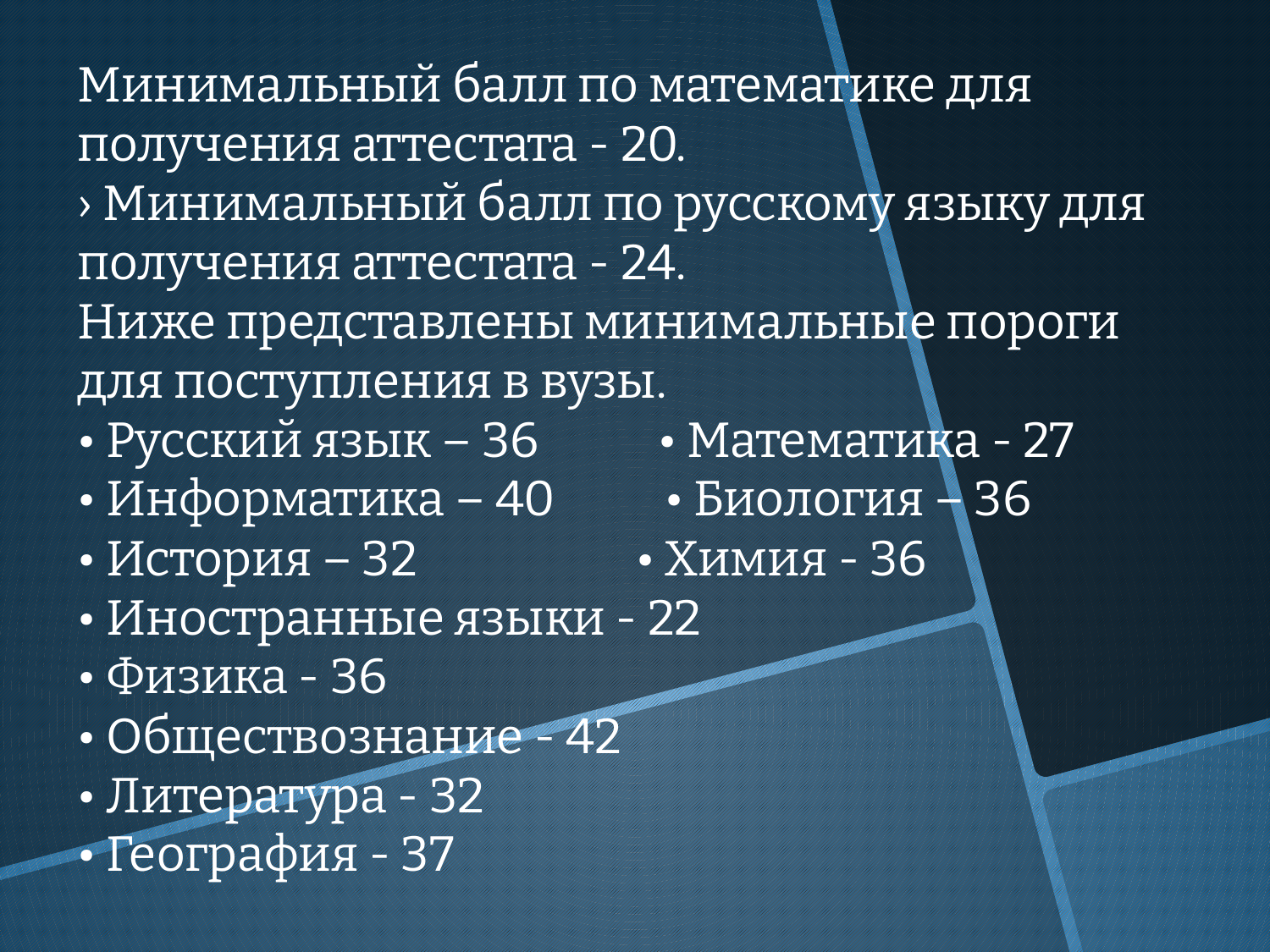

Минимальный балл по математике для получения аттестата - 20.
› Минимальный балл по русскому языку для получения аттестата - 24.
Ниже представлены минимальные пороги для поступления в вузы.
• Русский язык – 36            • Математика - 27
• Информатика – 40           • Биология – 36
• История – 32                      • Химия - 36
• Иностранные языки - 22
• Физика - 36
• Обществознание - 42
• Литература - 32
• География - 37